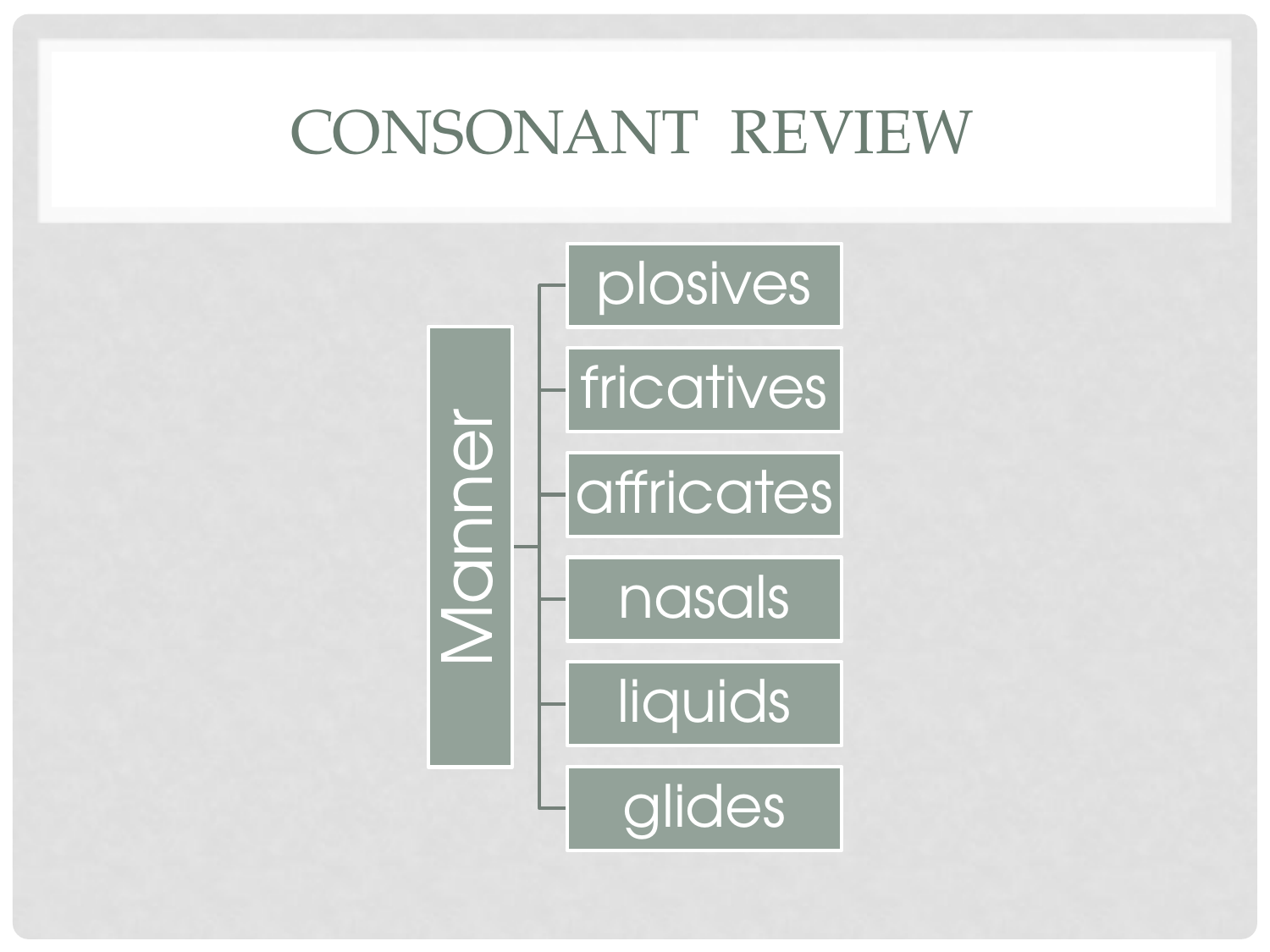

# Consonant  review

Manner
plosives
fricatives
affricates
nasals
liquids
glides